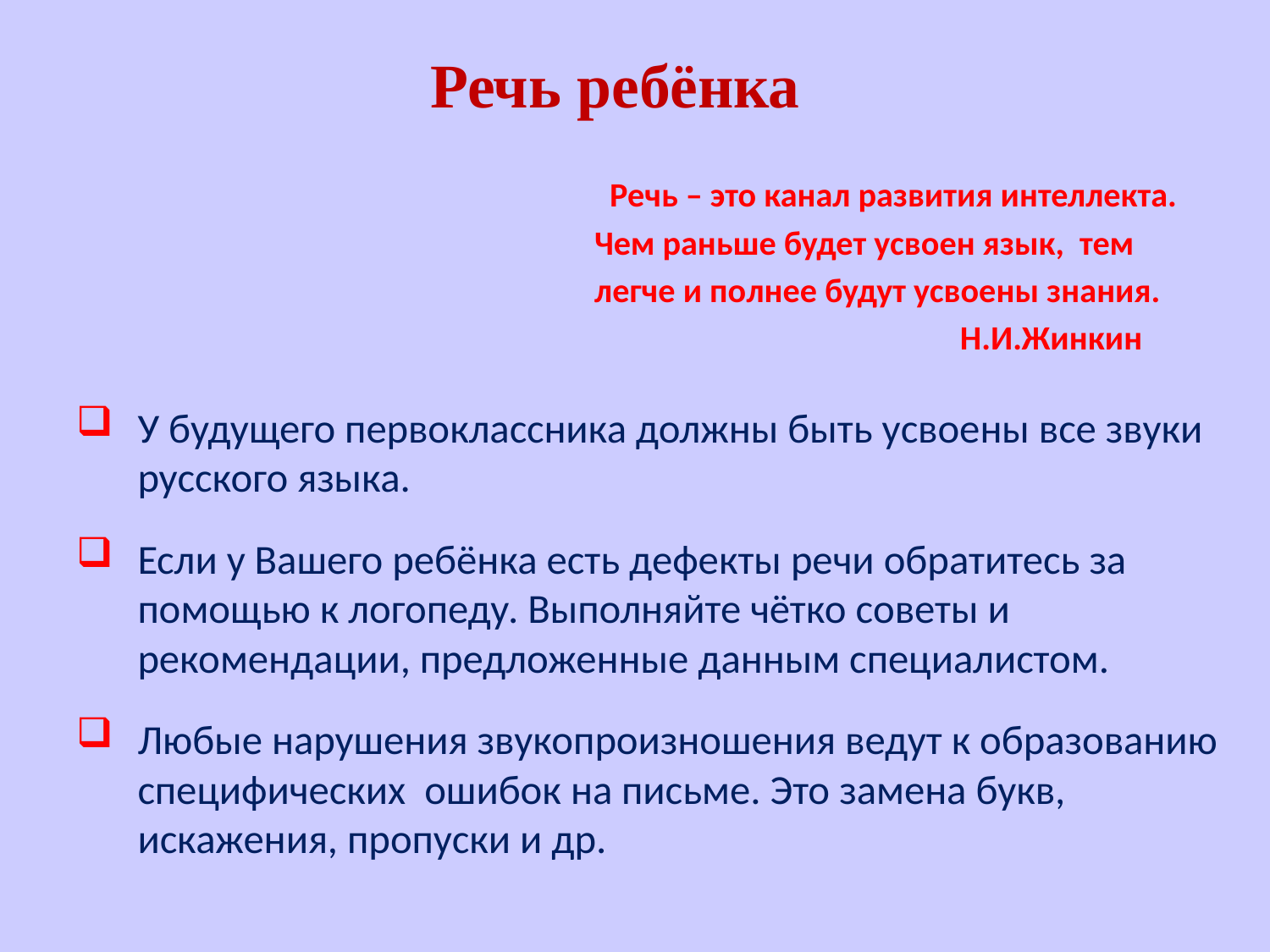

# Речь ребёнка

                                                                                          Речь – это канал развития интеллекта.
                                                                    Чем раньше будет усвоен язык,  тем
                                                                    легче и полнее будут усвоены знания.
                                                                                                                    Н.И.Жинкин

У будущего первоклассника должны быть усвоены все звуки русского языка.

Если у Вашего ребёнка есть дефекты речи обратитесь за помощью к логопеду. Выполняйте чётко советы и рекомендации, предложенные данным специалистом.

Любые нарушения звукопроизношения ведут к образованию специфических  ошибок на письме. Это замена букв, искажения, пропуски и др.